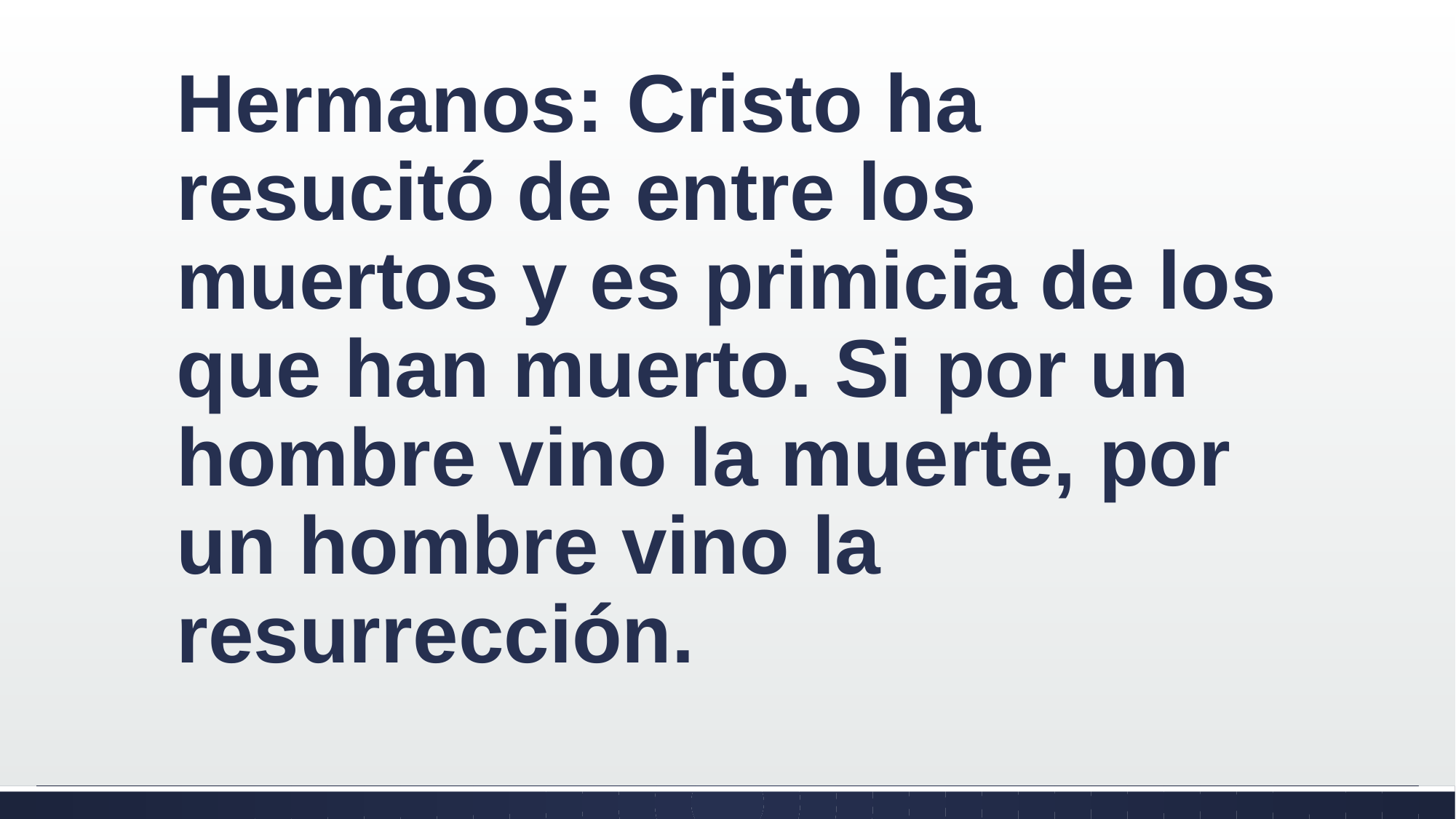

#
Hermanos: Cristo ha resucitó de entre los muertos y es primicia de los que han muerto. Si por un hombre vino la muerte, por un hombre vino la resurrección.